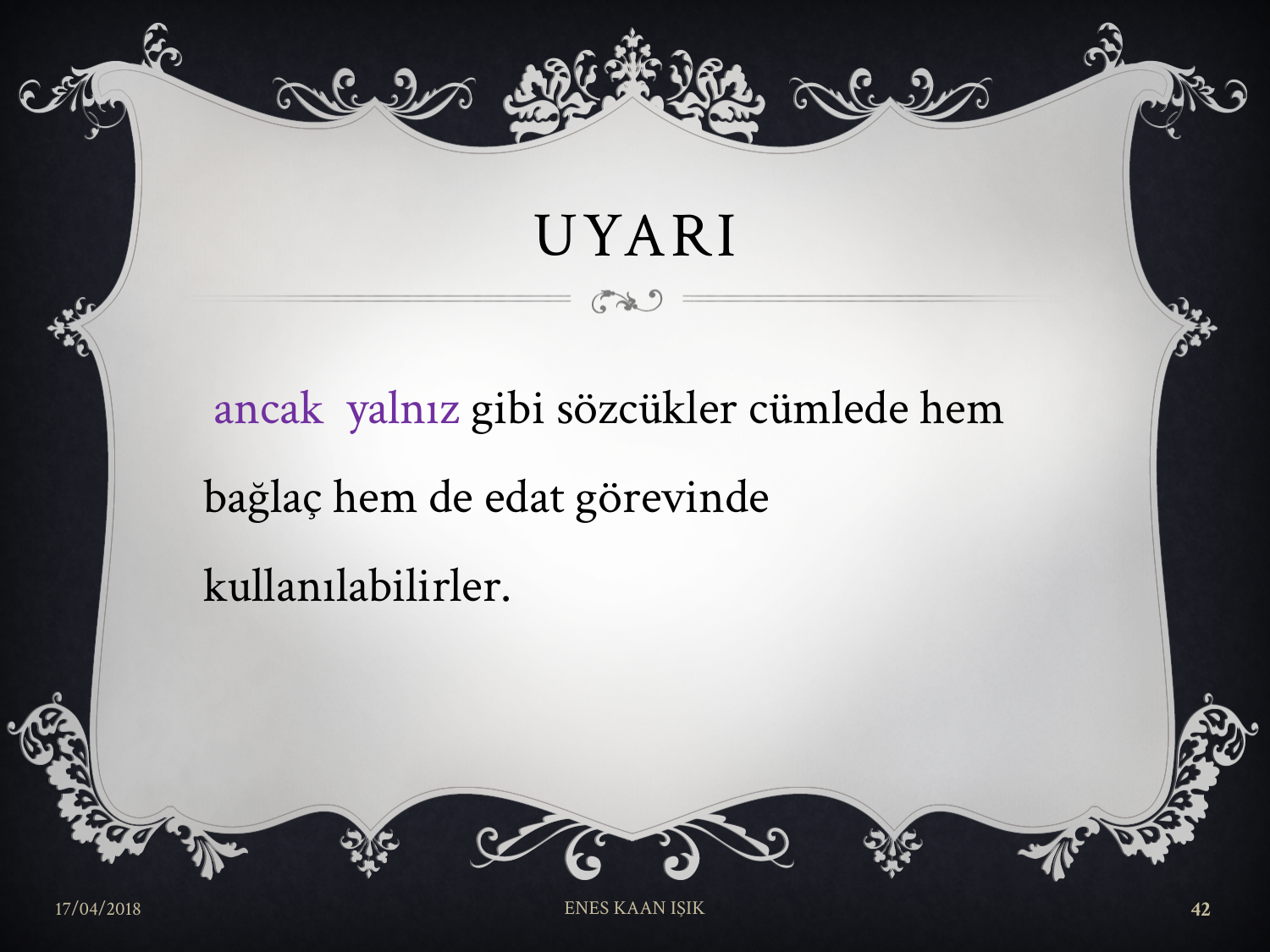

# UYARI
 ancak  yalnız gibi sözcükler cümlede hem bağlaç hem de edat görevinde kullanılabilirler.
17/04/2018
ENES KAAN IŞIK
42